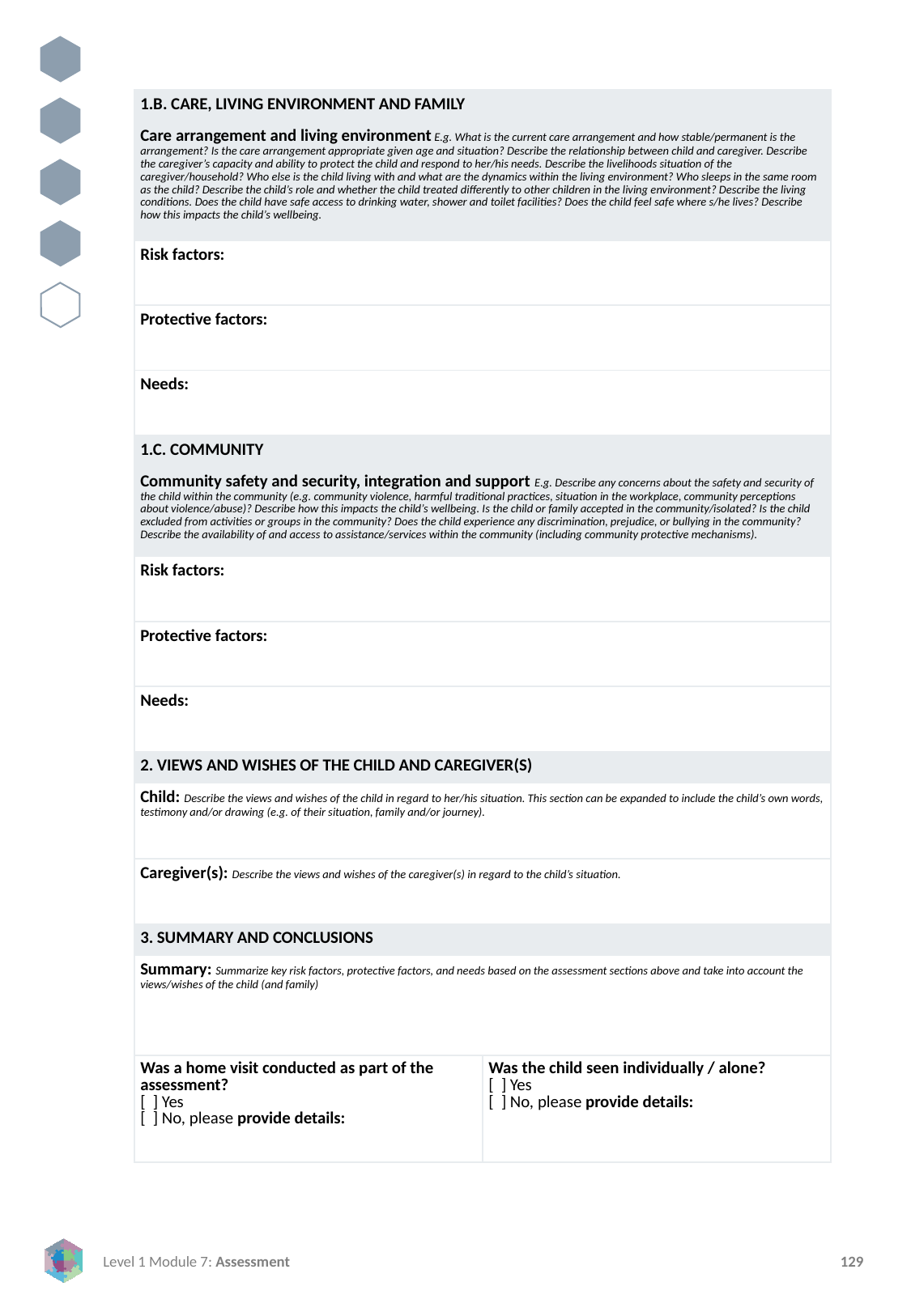

| 1.B. CARE, LIVING ENVIRONMENT AND FAMILY |  |
| --- | --- |
| Care arrangement and living environment E.g. What is the current care arrangement and how stable/permanent is the arrangement? Is the care arrangement appropriate given age and situation? Describe the relationship between child and caregiver. Describe the caregiver’s capacity and ability to protect the child and respond to her/his needs. Describe the livelihoods situation of the caregiver/household? Who else is the child living with and what are the dynamics within the living environment? Who sleeps in the same room as the child? Describe the child’s role and whether the child treated differently to other children in the living environment? Describe the living conditions. Does the child have safe access to drinking water, shower and toilet facilities? Does the child feel safe where s/he lives? Describe how this impacts the child’s wellbeing. |  |
| Risk factors: |  |
| Protective factors: |  |
| Needs: |  |
| 1.C. COMMUNITY |  |
| Community safety and security, integration and support E.g. Describe any concerns about the safety and security of the child within the community (e.g. community violence, harmful traditional practices, situation in the workplace, community perceptions about violence/abuse)? Describe how this impacts the child’s wellbeing. Is the child or family accepted in the community/isolated? Is the child excluded from activities or groups in the community? Does the child experience any discrimination, prejudice, or bullying in the community? Describe the availability of and access to assistance/services within the community (including community protective mechanisms). |  |
| Risk factors: |  |
| Protective factors: |  |
| Needs: |  |
| 2. VIEWS AND WISHES OF THE CHILD AND CAREGIVER(S) |  |
| Child: Describe the views and wishes of the child in regard to her/his situation. This section can be expanded to include the child’s own words, testimony and/or drawing (e.g. of their situation, family and/or journey). |  |
| Caregiver(s): Describe the views and wishes of the caregiver(s) in regard to the child’s situation. |  |
| 3. SUMMARY AND CONCLUSIONS |  |
| Summary: Summarize key risk factors, protective factors, and needs based on the assessment sections above and take into account the views/wishes of the child (and family) |  |
| Was a home visit conducted as part of the assessment? [ ] Yes [ ] No, please provide details: | Was the child seen individually / alone? [ ] Yes [ ] No, please provide details: |